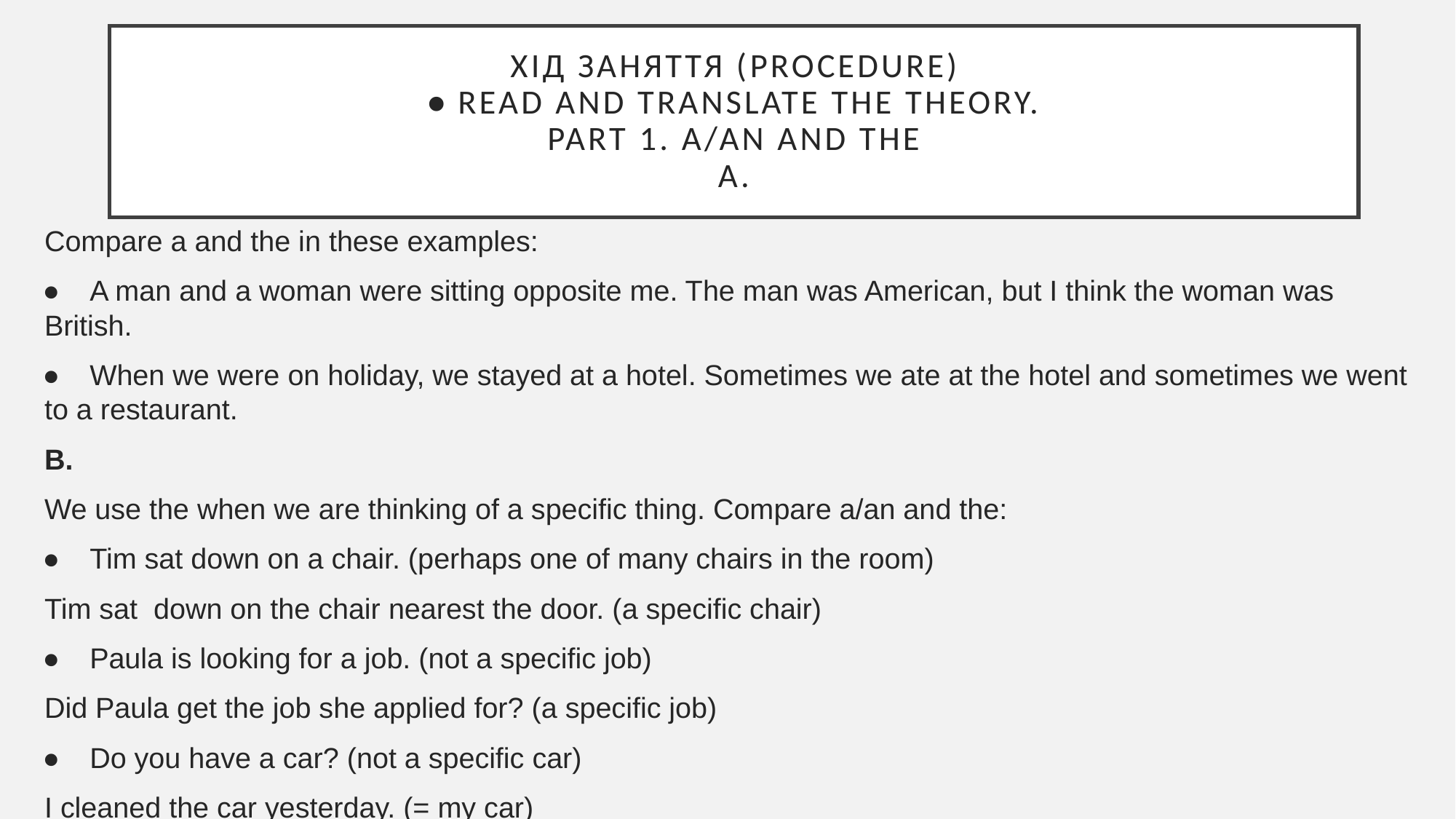

# Хід заняття (Procedure)
⦁ Read and translate the theory.
Part 1. A/an and the
A.
Compare a and the in these examples:
⦁    A man and a woman were sitting opposite me. The man was American, but I think the woman was British.
⦁    When we were on holiday, we stayed at a hotel. Sometimes we ate at the hotel and sometimes we went to a restaurant.
B.
We use the when we are thinking of a specific thing. Compare a/an and the:
⦁    Tim sat down on a chair. (perhaps one of many chairs in the room)
Tim sat  down on the chair nearest the door. (a specific chair)
⦁    Paula is looking for a job. (not a specific job)
Did Paula get the job she applied for? (a specific job)
⦁    Do you have a car? (not a specific car)
I cleaned the car yesterday. (= my car)